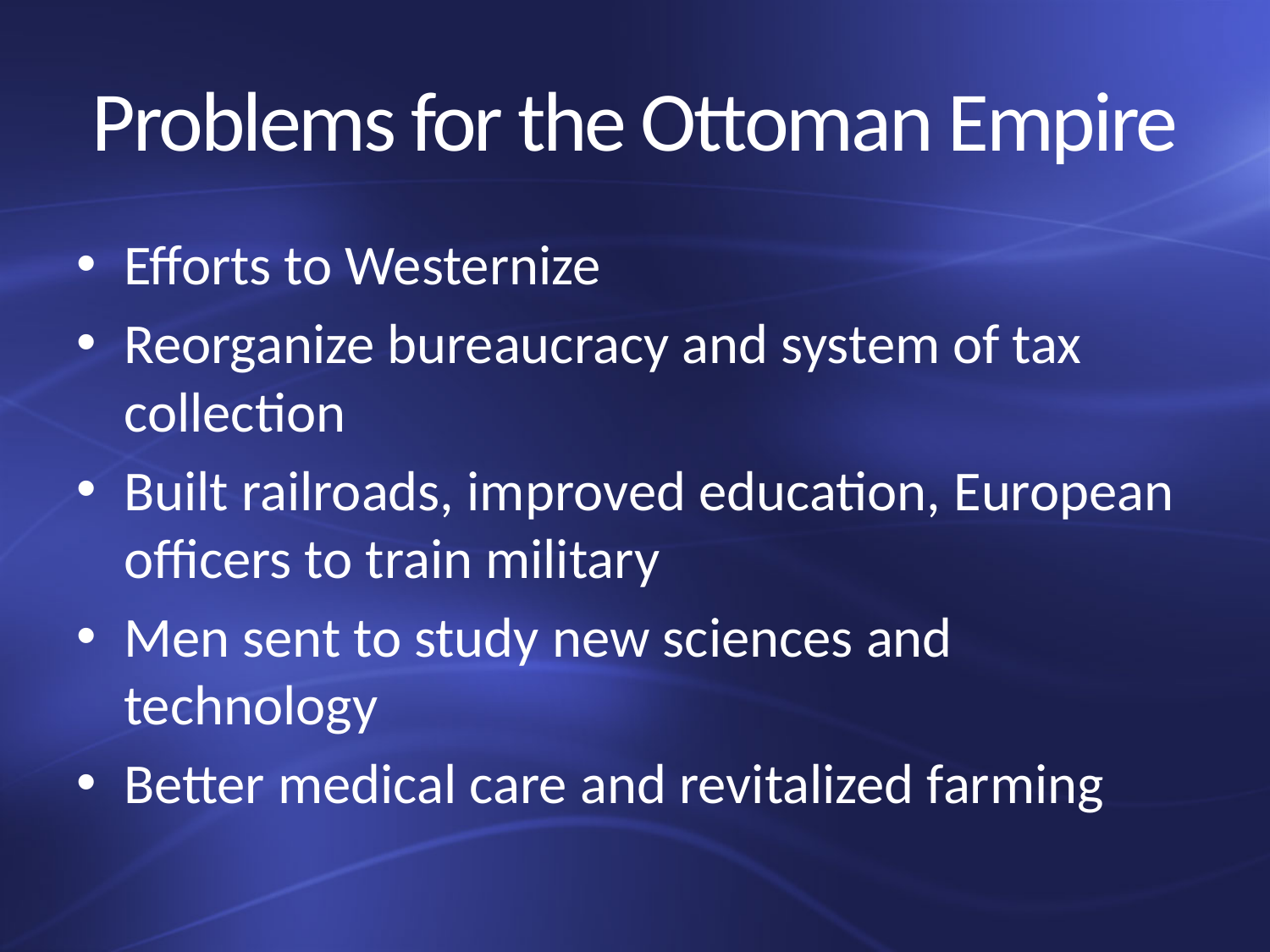

# Problems for the Ottoman Empire
Efforts to Westernize
Reorganize bureaucracy and system of tax collection
Built railroads, improved education, European officers to train military
Men sent to study new sciences and technology
Better medical care and revitalized farming